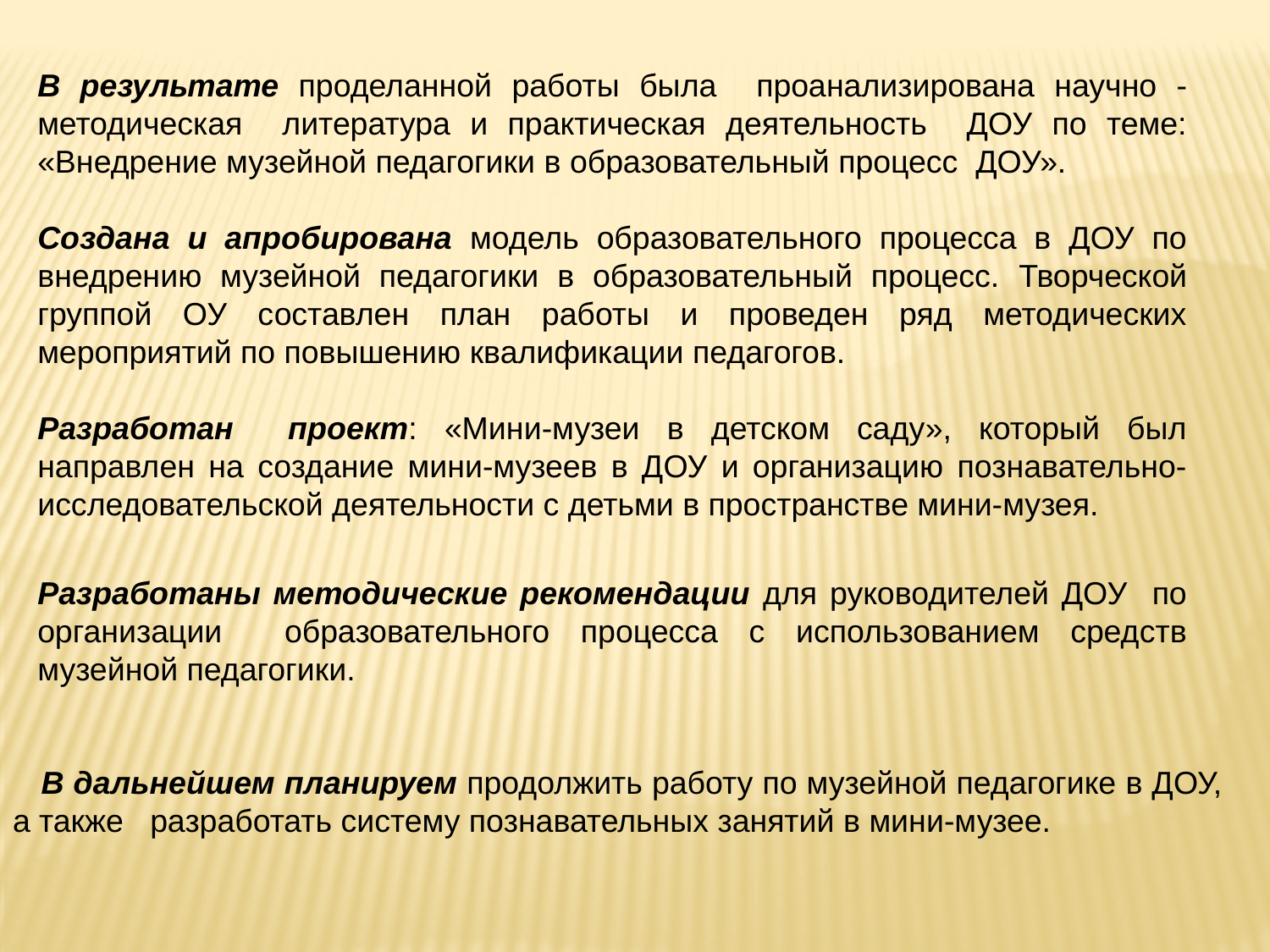

В результате проделанной работы была  проанализирована научно - методическая  литература и практическая деятельность  ДОУ по теме: «Внедрение музейной педагогики в образовательный процесс  ДОУ».

Создана и апробирована модель образовательного процесса в ДОУ по внедрению музейной педагогики в образовательный процесс. Творческой группой ОУ составлен план работы и проведен ряд методических мероприятий по повышению квалификации педагогов.

Разработан  проект: «Мини-музеи в детском саду», который был направлен на создание мини-музеев в ДОУ и организацию познавательно-исследовательской деятельности с детьми в пространстве мини-музея.
Разработаны методические рекомендации для руководителей ДОУ  по организации  образовательного процесса с использованием средств музейной педагогики.
   В дальнейшем планируем продолжить работу по музейной педагогике в ДОУ,  а также   разработать систему познавательных занятий в мини-музее.